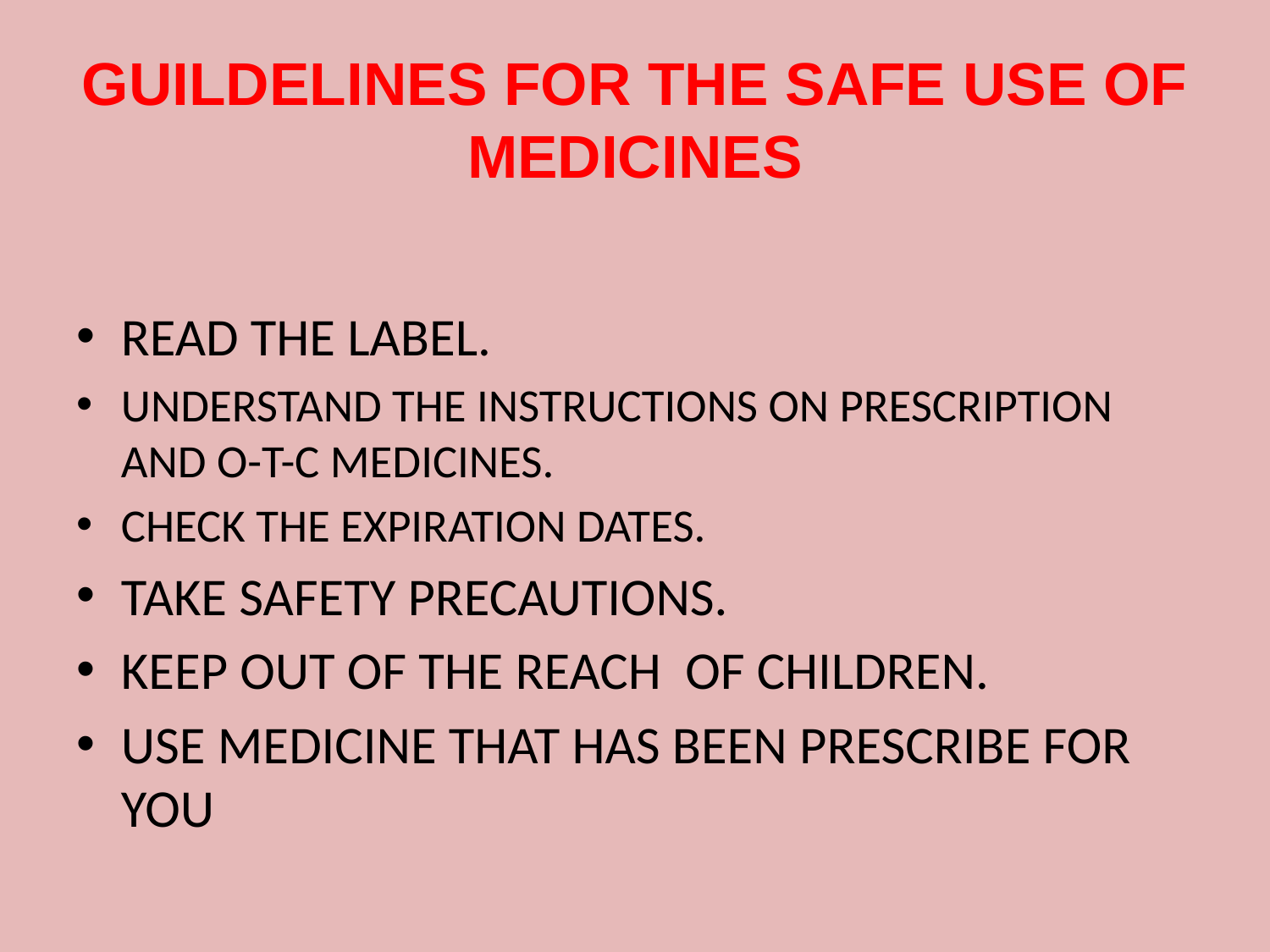

# GUILDELINES FOR THE SAFE USE OF MEDICINES

READ THE LABEL.
UNDERSTAND THE INSTRUCTIONS ON PRESCRIPTION AND O-T-C MEDICINES.
CHECK THE EXPIRATION DATES.
TAKE SAFETY PRECAUTIONS.
KEEP OUT OF THE REACH  OF CHILDREN.
USE MEDICINE THAT HAS BEEN PRESCRIBE FOR YOU